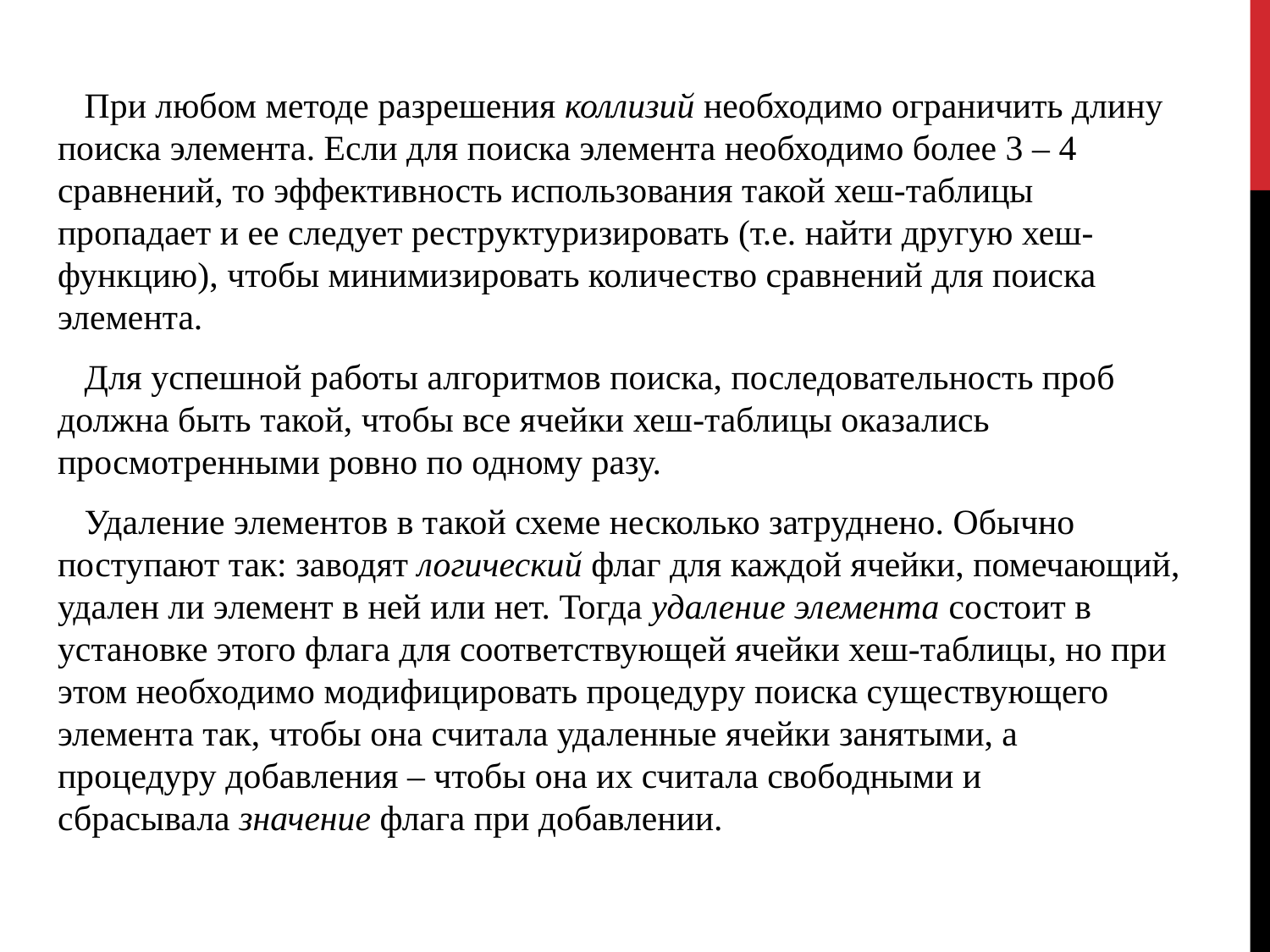

При любом методе разрешения коллизий необходимо ограничить длину поиска элемента. Если для поиска элемента необходимо более 3 – 4 сравнений, то эффективность использования такой хеш-таблицы пропадает и ее следует реструктуризировать (т.е. найти другую хеш-функцию), чтобы минимизировать количество сравнений для поиска элемента.
   Для успешной работы алгоритмов поиска, последовательность проб должна быть такой, чтобы все ячейки хеш-таблицы оказались просмотренными ровно по одному разу.
   Удаление элементов в такой схеме несколько затруднено. Обычно поступают так: заводят логический флаг для каждой ячейки, помечающий, удален ли элемент в ней или нет. Тогда удаление элемента состоит в установке этого флага для соответствующей ячейки хеш-таблицы, но при этом необходимо модифицировать процедуру поиска существующего элемента так, чтобы она считала удаленные ячейки занятыми, а процедуру добавления – чтобы она их считала свободными и сбрасывала значение флага при добавлении.